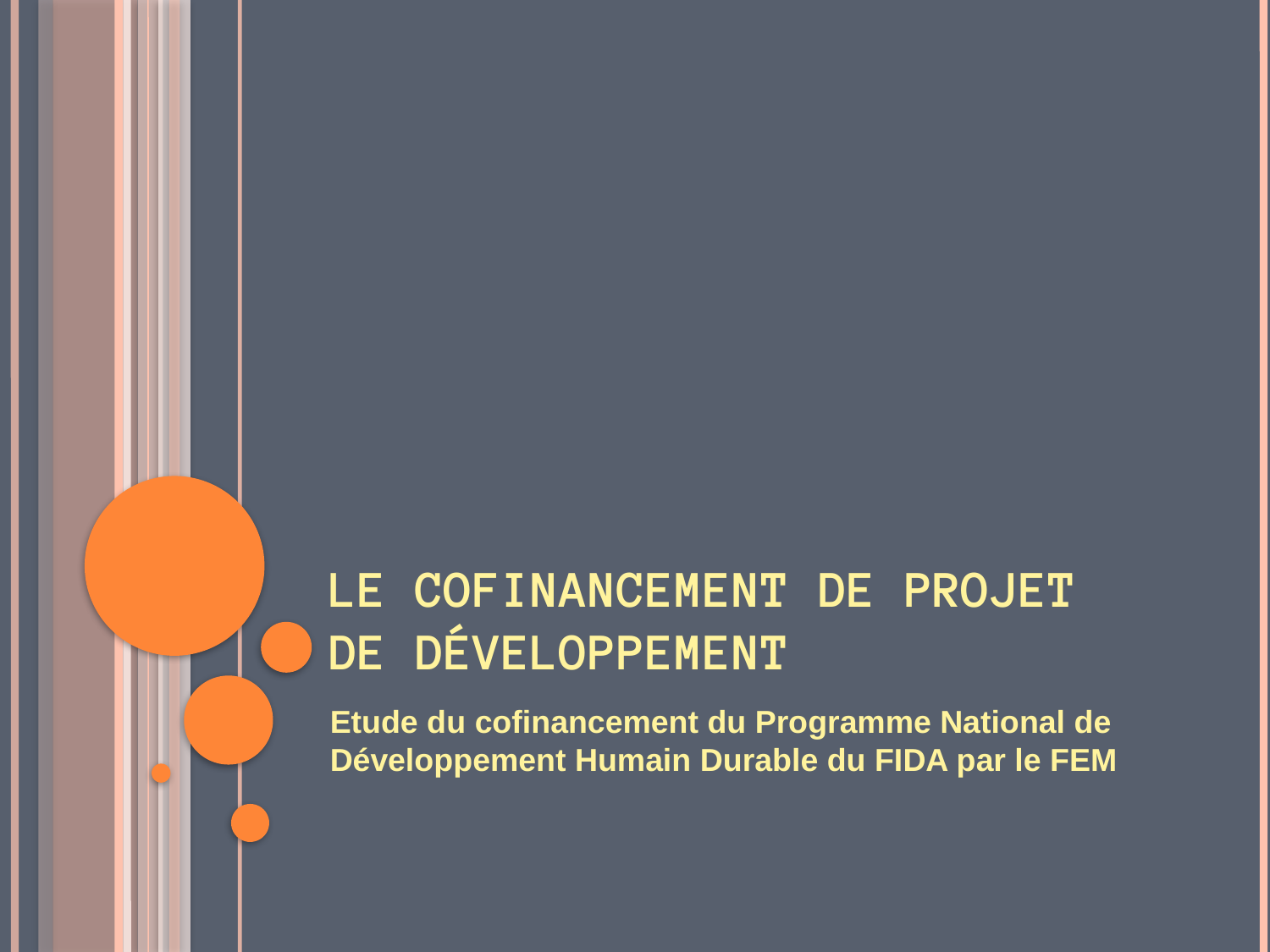

# Le cofinancement de projet de développement
Etude du cofinancement du Programme National de Développement Humain Durable du FIDA par le FEM